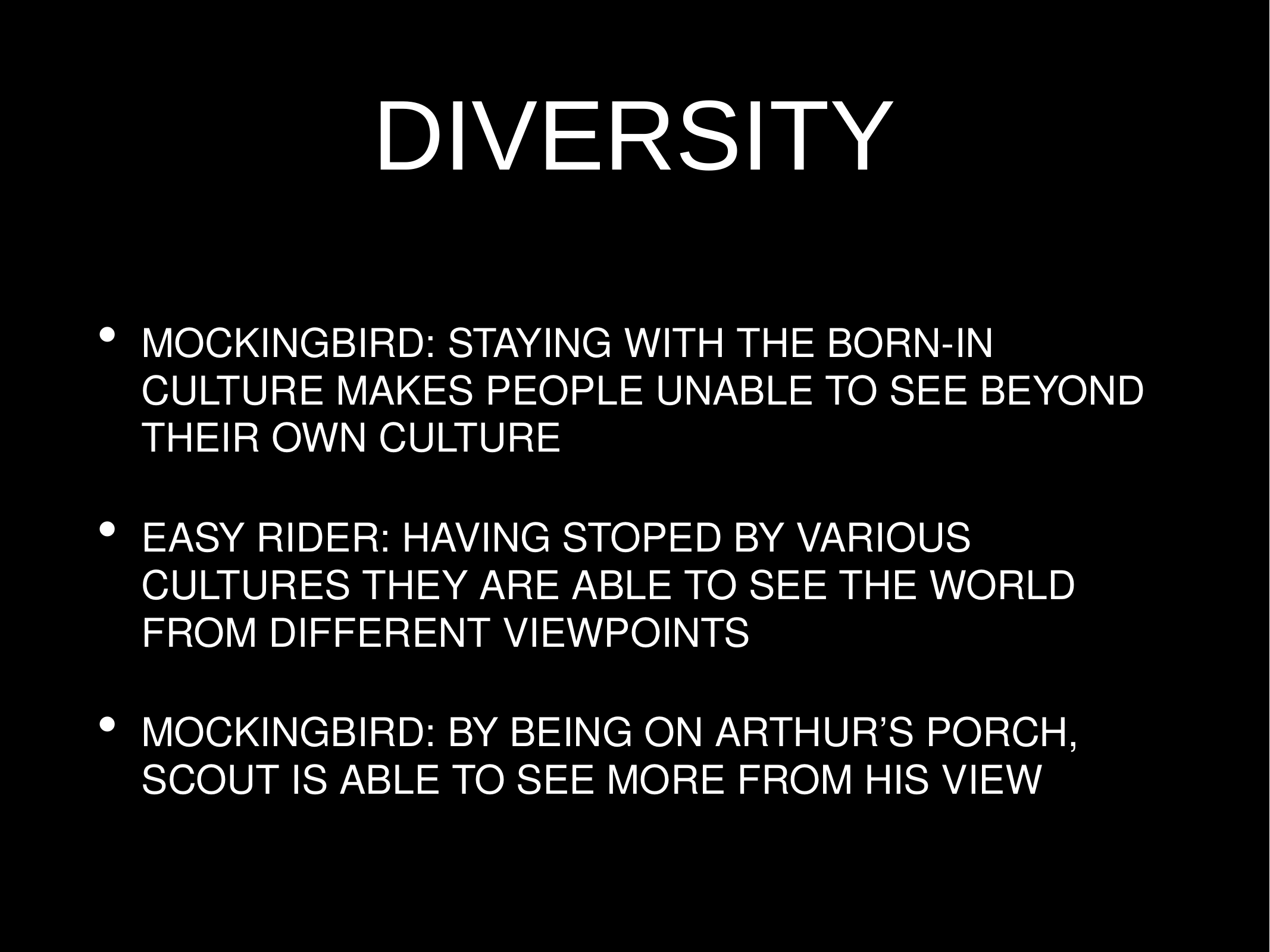

# DIVERSITY
MOCKINGBIRD: STAYING WITH THE BORN-IN CULTURE MAKES PEOPLE UNABLE TO SEE BEYOND THEIR OWN CULTURE
EASY RIDER: HAVING STOPED BY VARIOUS CULTURES THEY ARE ABLE TO SEE THE WORLD FROM DIFFERENT VIEWPOINTS
MOCKINGBIRD: BY BEING ON ARTHUR’S PORCH, SCOUT IS ABLE TO SEE MORE FROM HIS VIEW